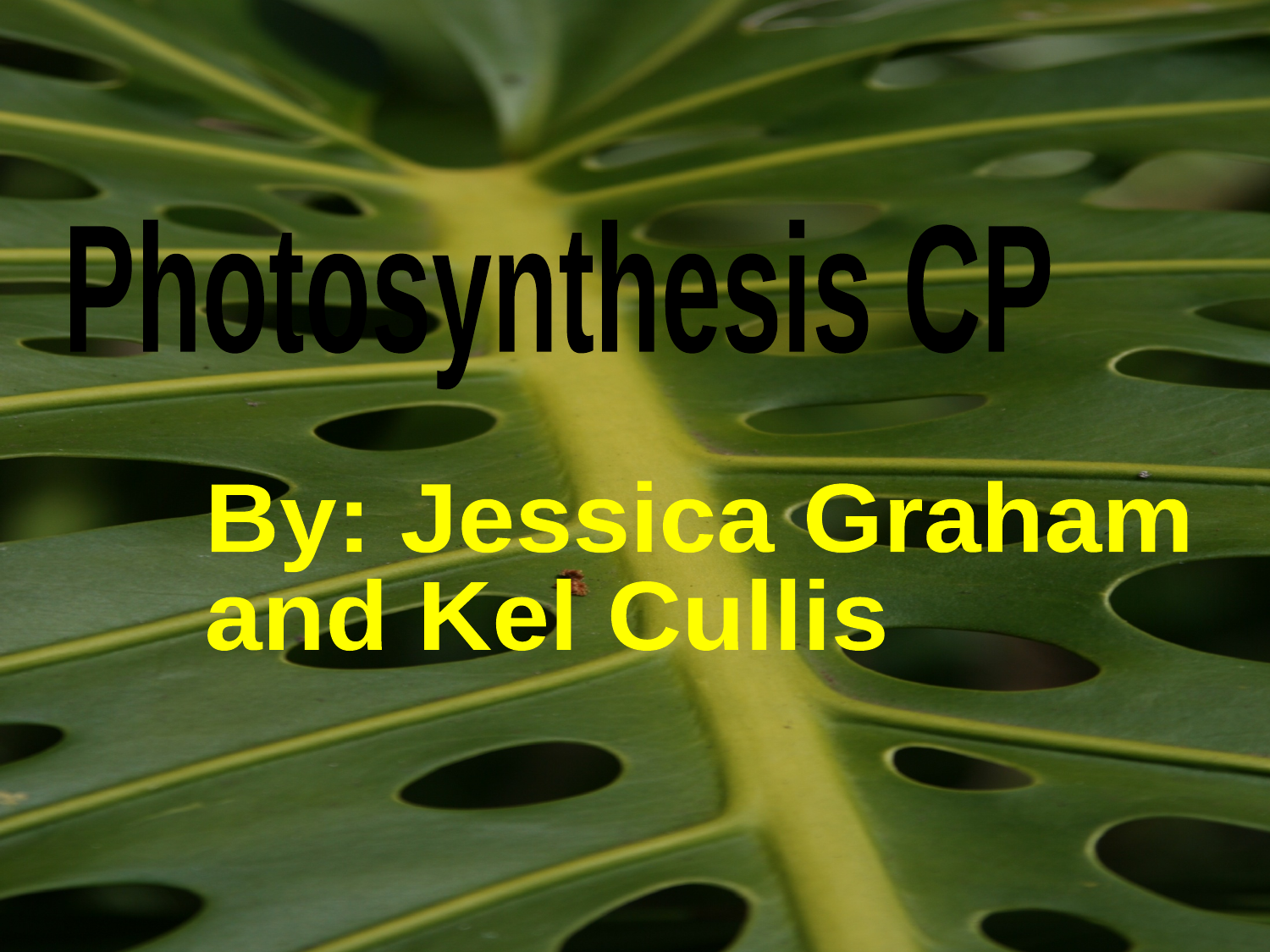

Photosynthesis CP
By: Jessica Graham
and Kel Cullis